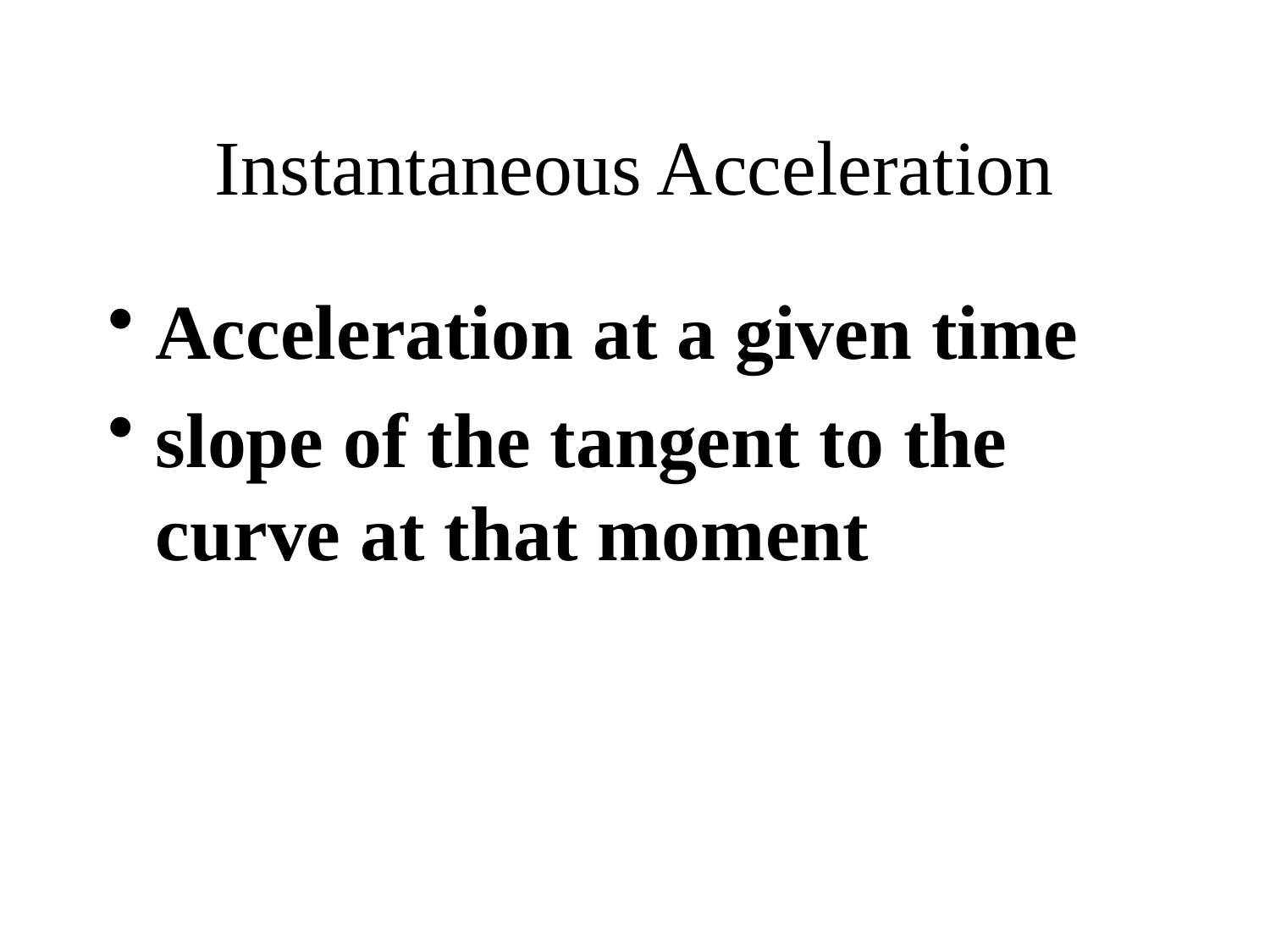

# Instantaneous Acceleration
Acceleration at a given time
slope of the tangent to the curve at that moment